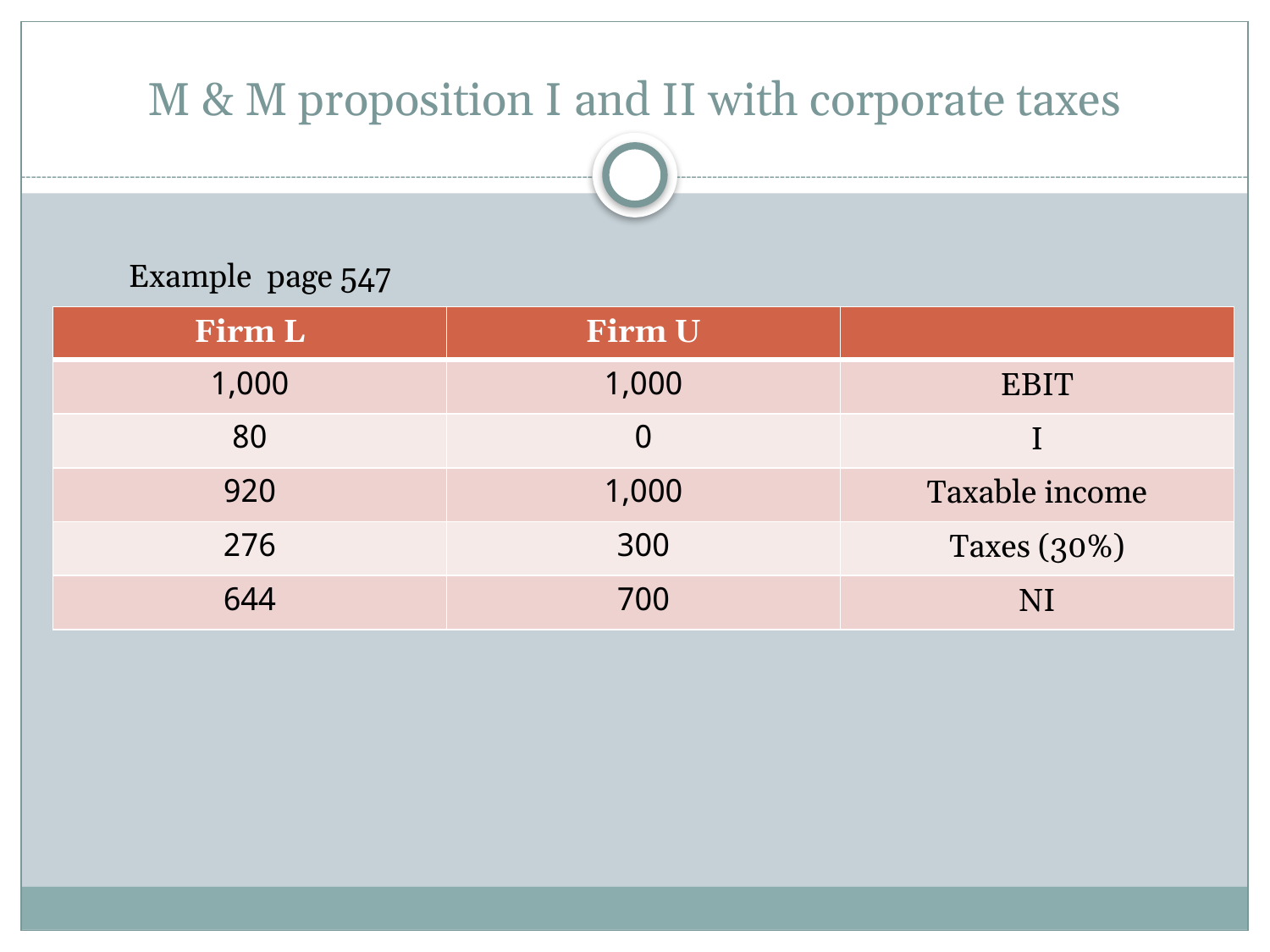

# M & M proposition I and II with corporate taxes
Example  page 547
| Firm L | Firm U |  |
| --- | --- | --- |
| 1,000 | 1,000 | EBIT |
| 80 | 0 | I |
| 920 | 1,000 | Taxable income |
| 276 | 300 | Taxes (30%) |
| 644 | 700 | NI |